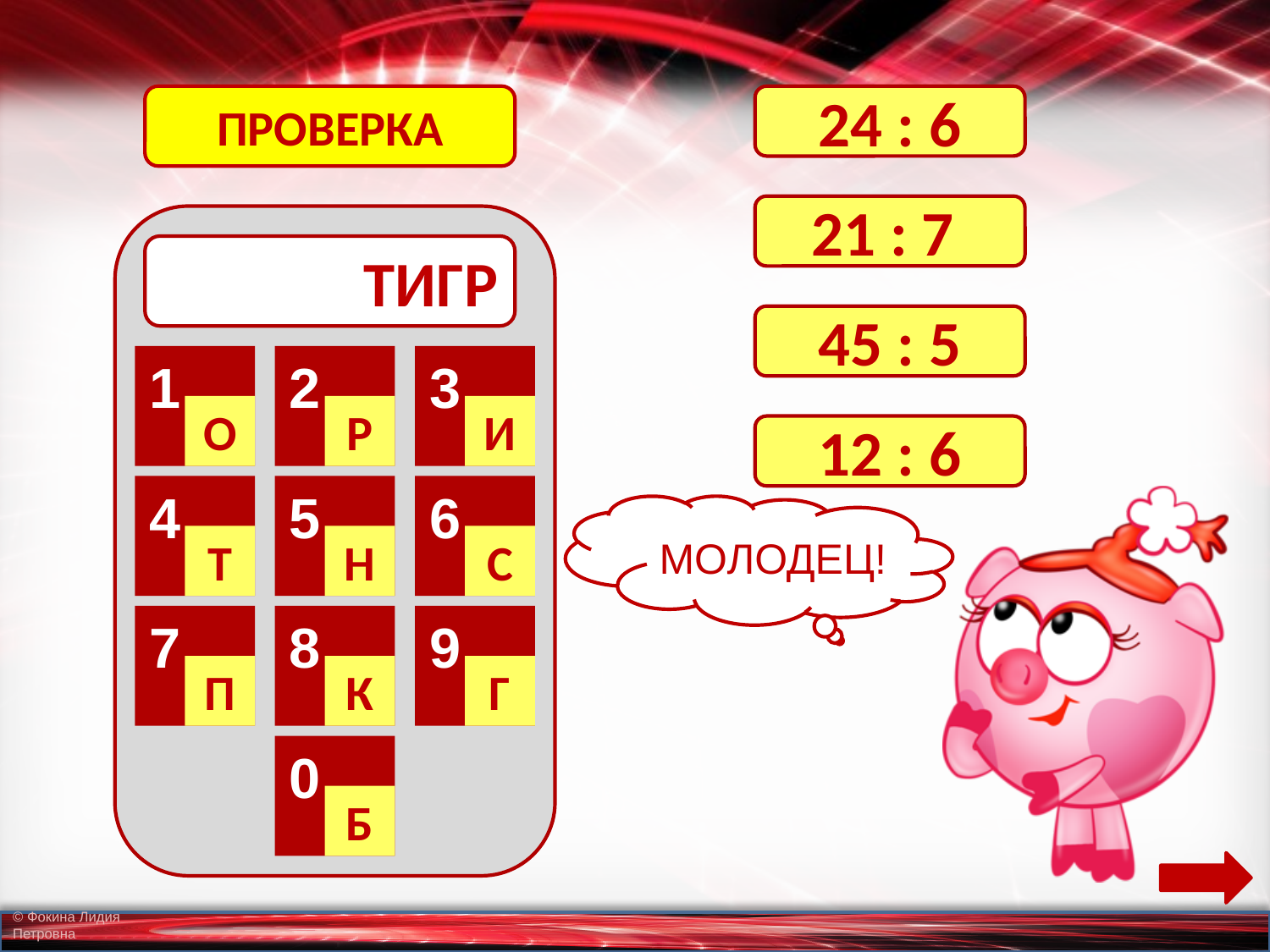

ПРОВЕРКА
24 : 6
21 : 7

ТИГР
45 : 5

2
3
1
Р
И
О
12 : 6

4
5
6
МОЛОДЕЦ!
Т
Н
С

7
8
9
П
К
Г

0
Б